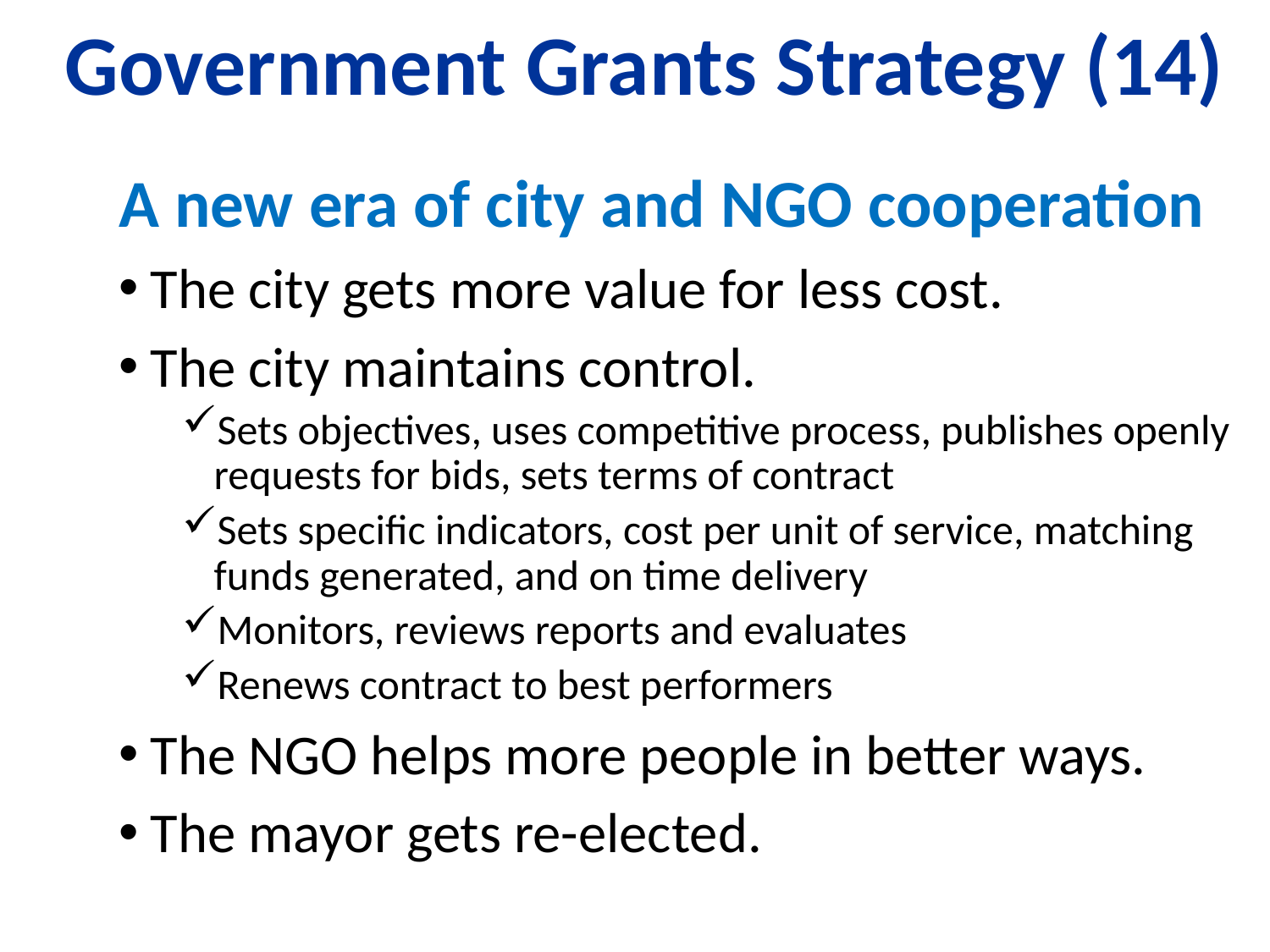

# Government Grants Strategy (14)
A new era of city and NGO cooperation
The city gets more value for less cost.
The city maintains control.
Sets objectives, uses competitive process, publishes openly requests for bids, sets terms of contract
Sets specific indicators, cost per unit of service, matching funds generated, and on time delivery
Monitors, reviews reports and evaluates
Renews contract to best performers
The NGO helps more people in better ways.
The mayor gets re-elected.